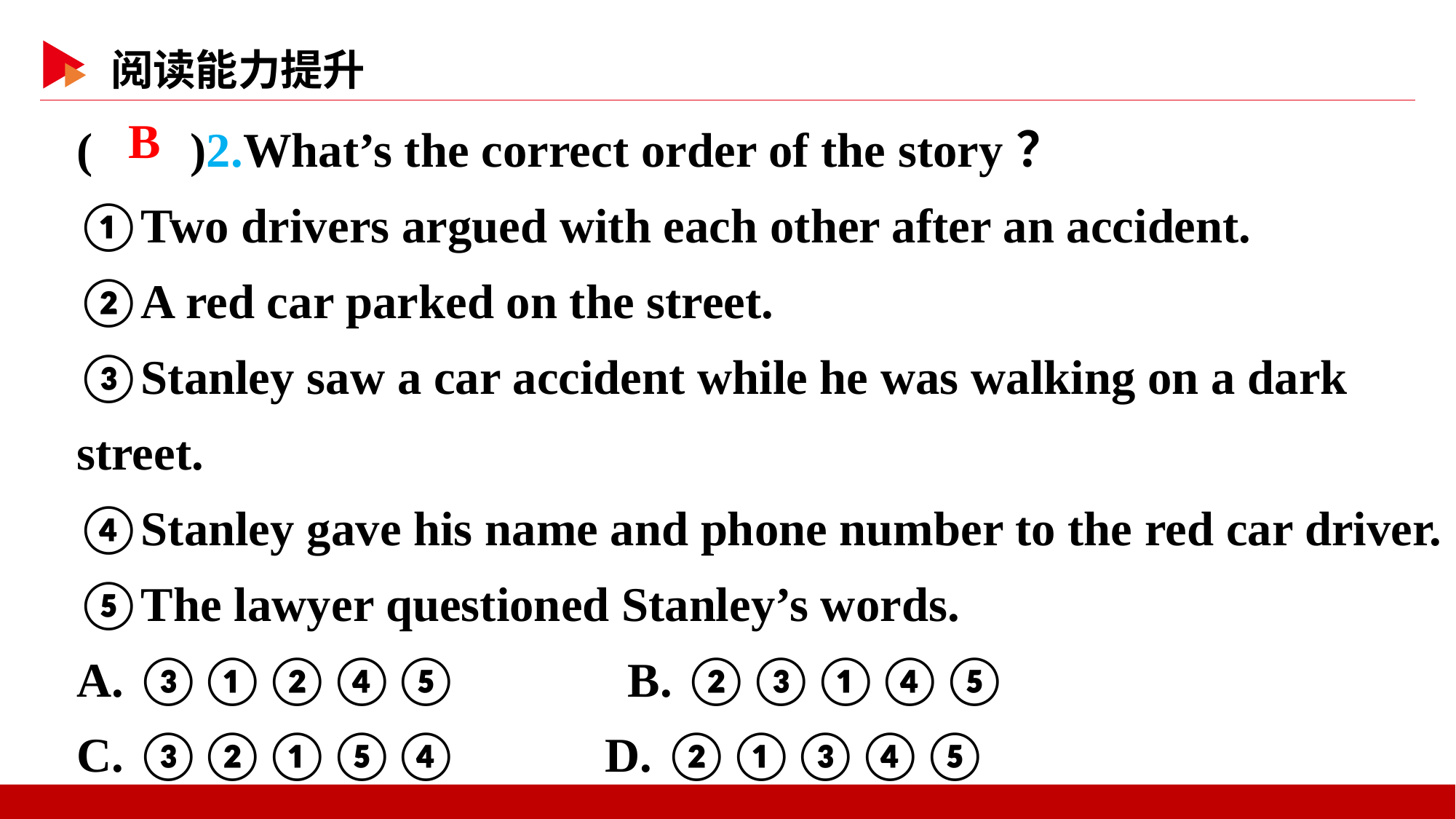

(        )2.What’s the correct order of the story？
①Two drivers argued with each other after an accident.
②A red car parked on the street.
③Stanley saw a car accident while he was walking on a dark street.
④Stanley gave his name and phone number to the red car driver.
⑤The lawyer questioned Stanley’s words.
A. ③①②④⑤　　　B. ②③①④⑤
C. ③②①⑤④            D. ②①③④⑤
   B